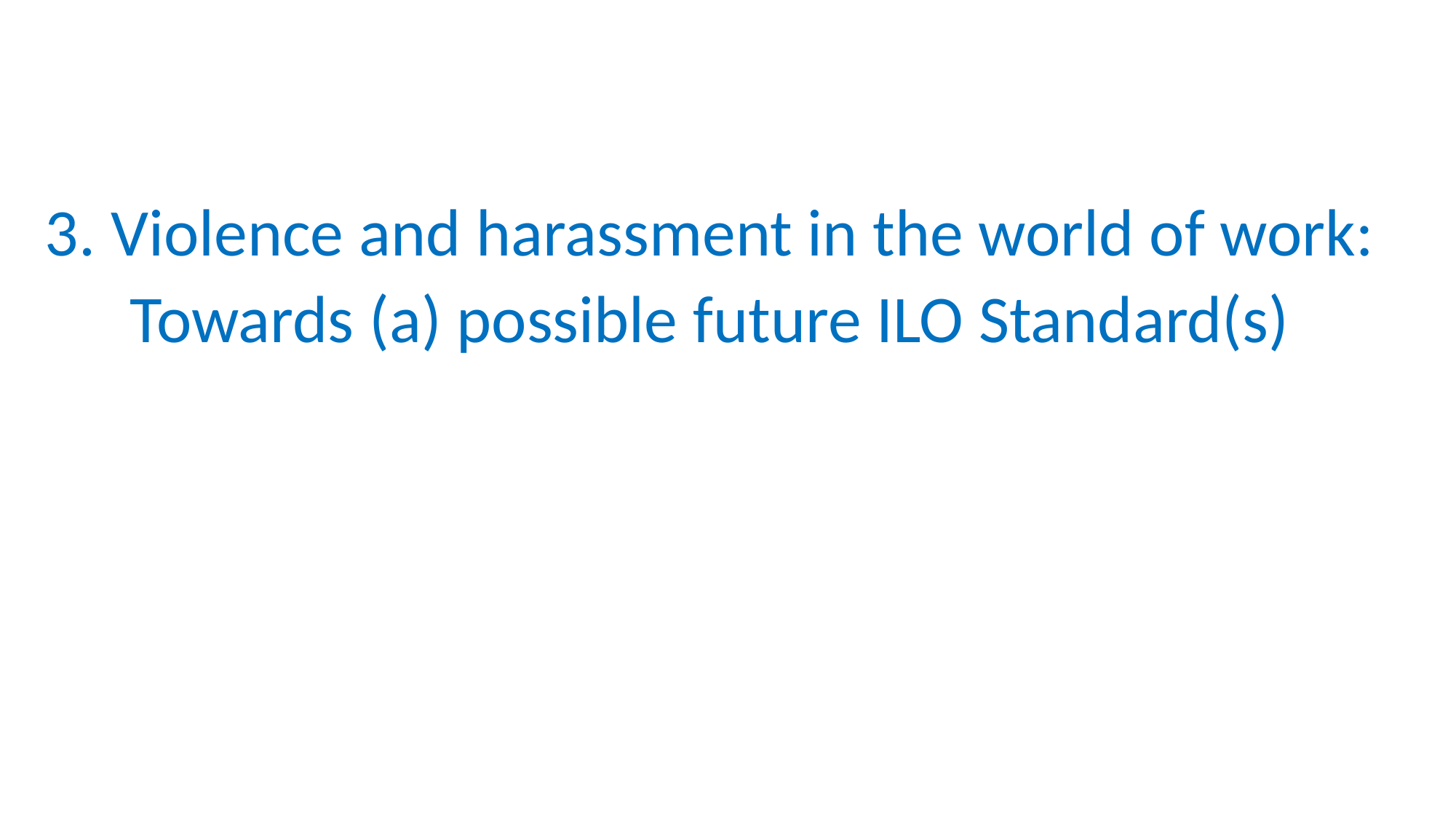

3. Violence and harassment in the world of work:
Towards (a) possible future ILO Standard(s)